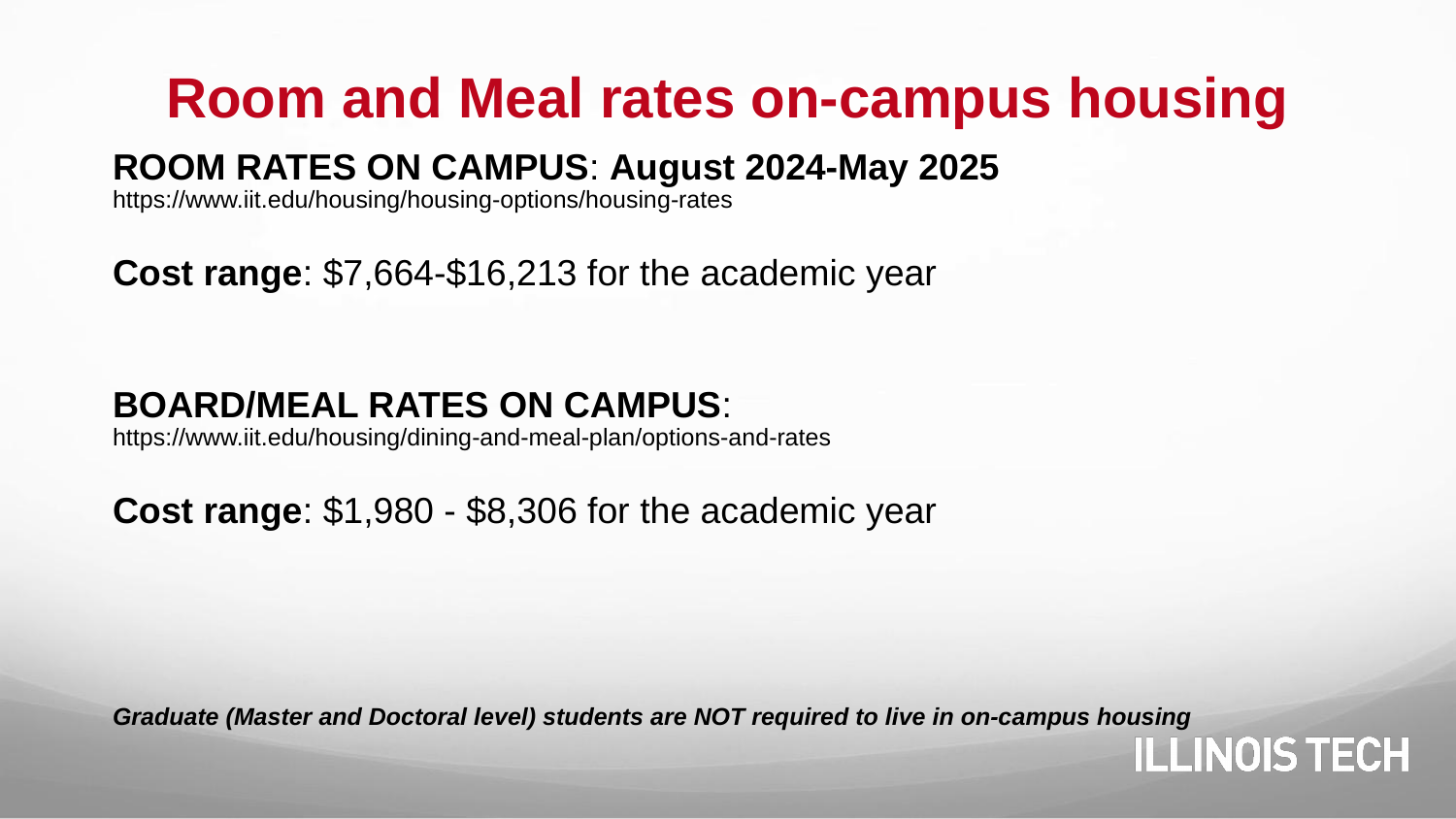

# Room and Meal rates on-campus housing
ROOM RATES ON CAMPUS: August 2024-May 2025
https://www.iit.edu/housing/housing-options/housing-rates
Cost range: $7,664-$16,213 for the academic year

BOARD/MEAL RATES ON CAMPUS:
https://www.iit.edu/housing/dining-and-meal-plan/options-and-rates
Cost range: $1,980 - $8,306 for the academic year

Graduate (Master and Doctoral level) students are NOT required to live in on-campus housing